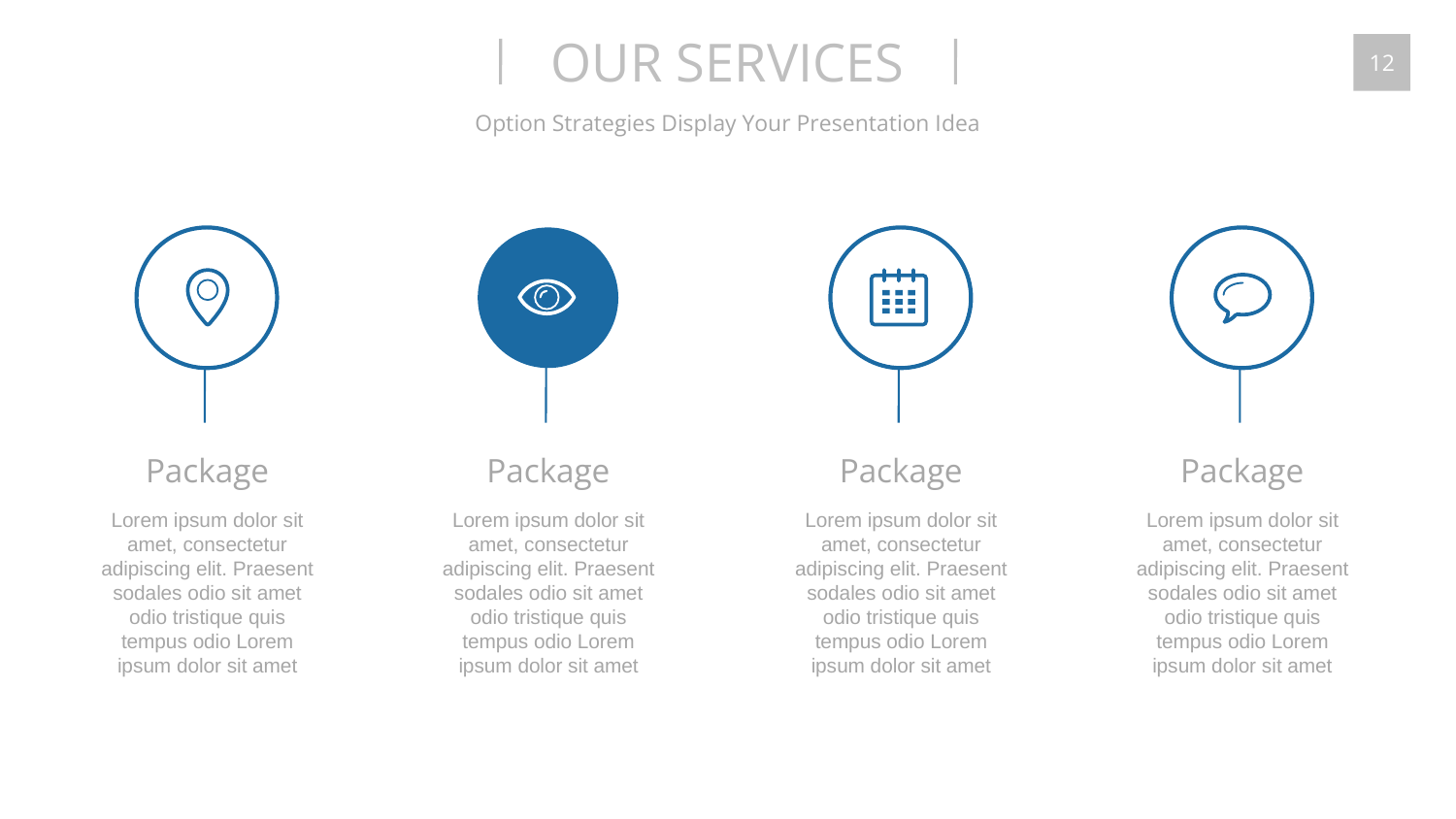

OUR SERVICES
12
Option Strategies Display Your Presentation Idea

Package
Lorem ipsum dolor sit amet, consectetur adipiscing elit. Praesent sodales odio sit amet odio tristique quis tempus odio Lorem ipsum dolor sit amet

Package
Lorem ipsum dolor sit amet, consectetur adipiscing elit. Praesent sodales odio sit amet odio tristique quis tempus odio Lorem ipsum dolor sit amet

Package
Lorem ipsum dolor sit amet, consectetur adipiscing elit. Praesent sodales odio sit amet odio tristique quis tempus odio Lorem ipsum dolor sit amet

Package
Lorem ipsum dolor sit amet, consectetur adipiscing elit. Praesent sodales odio sit amet odio tristique quis tempus odio Lorem ipsum dolor sit amet